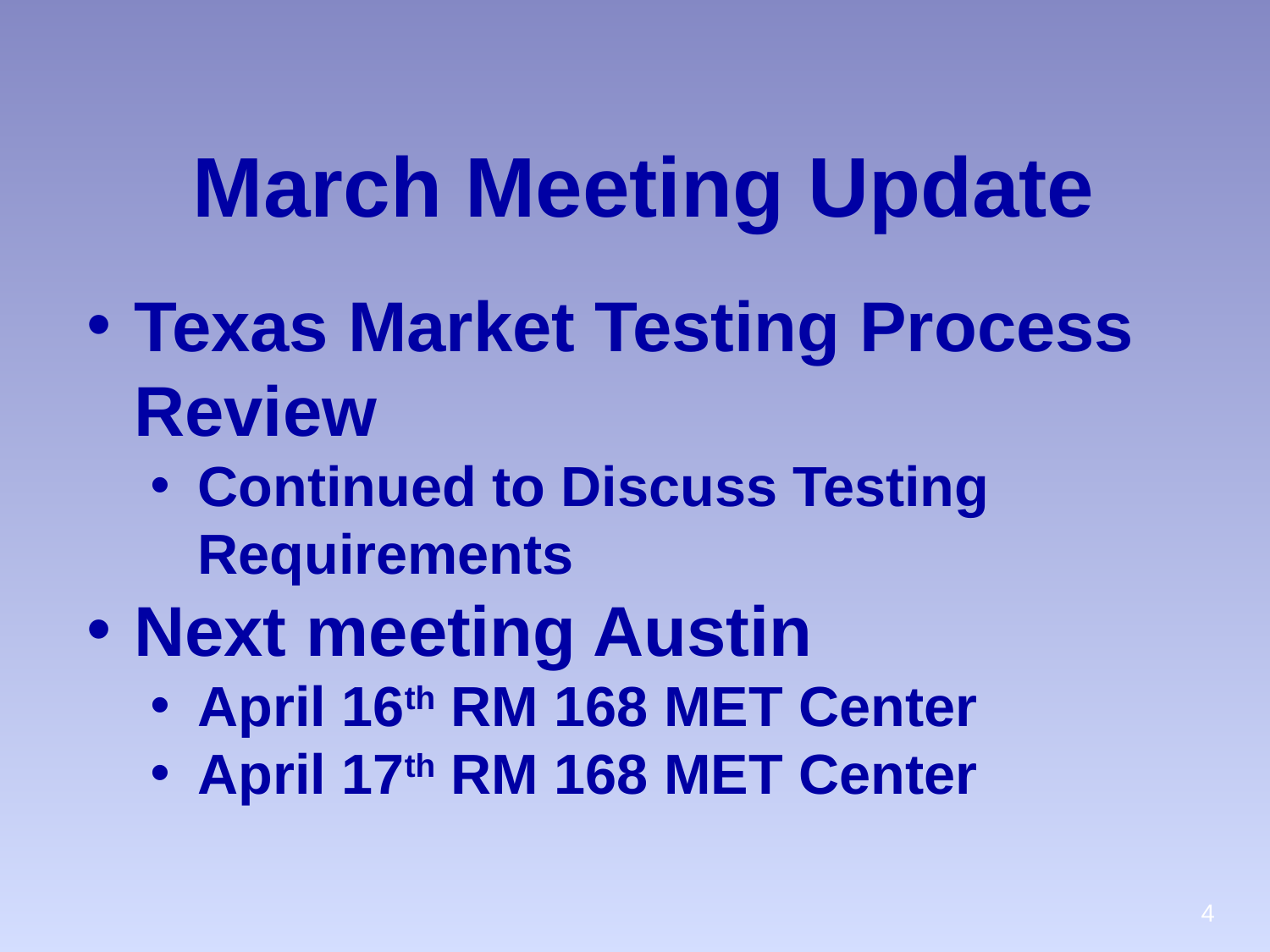

March Meeting Update
Texas Market Testing Process Review
Continued to Discuss Testing Requirements
Next meeting Austin
April 16th RM 168 MET Center
April 17th RM 168 MET Center
4